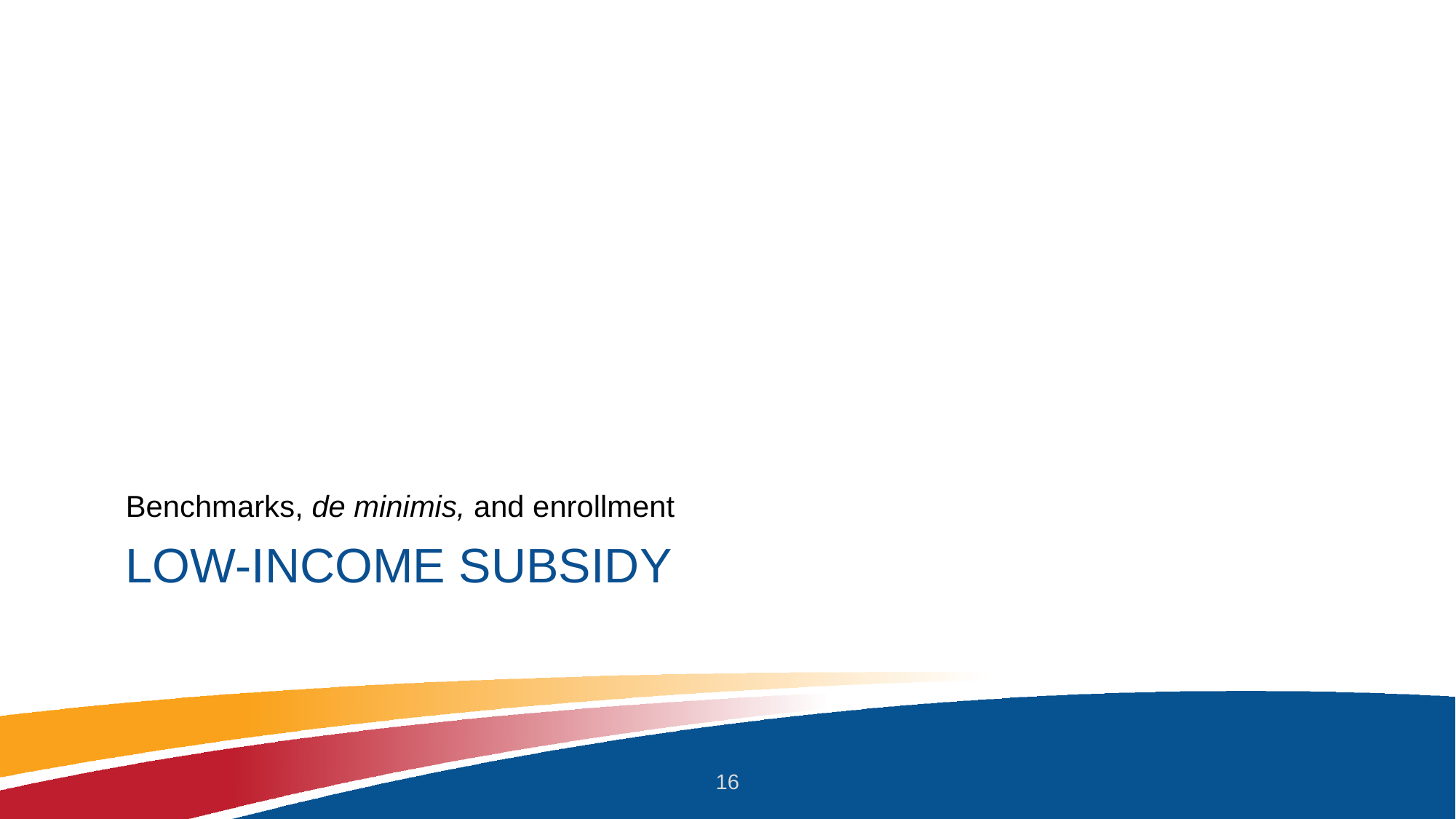

Benchmarks, de minimis, and enrollment
# Low-Income Subsidy
16